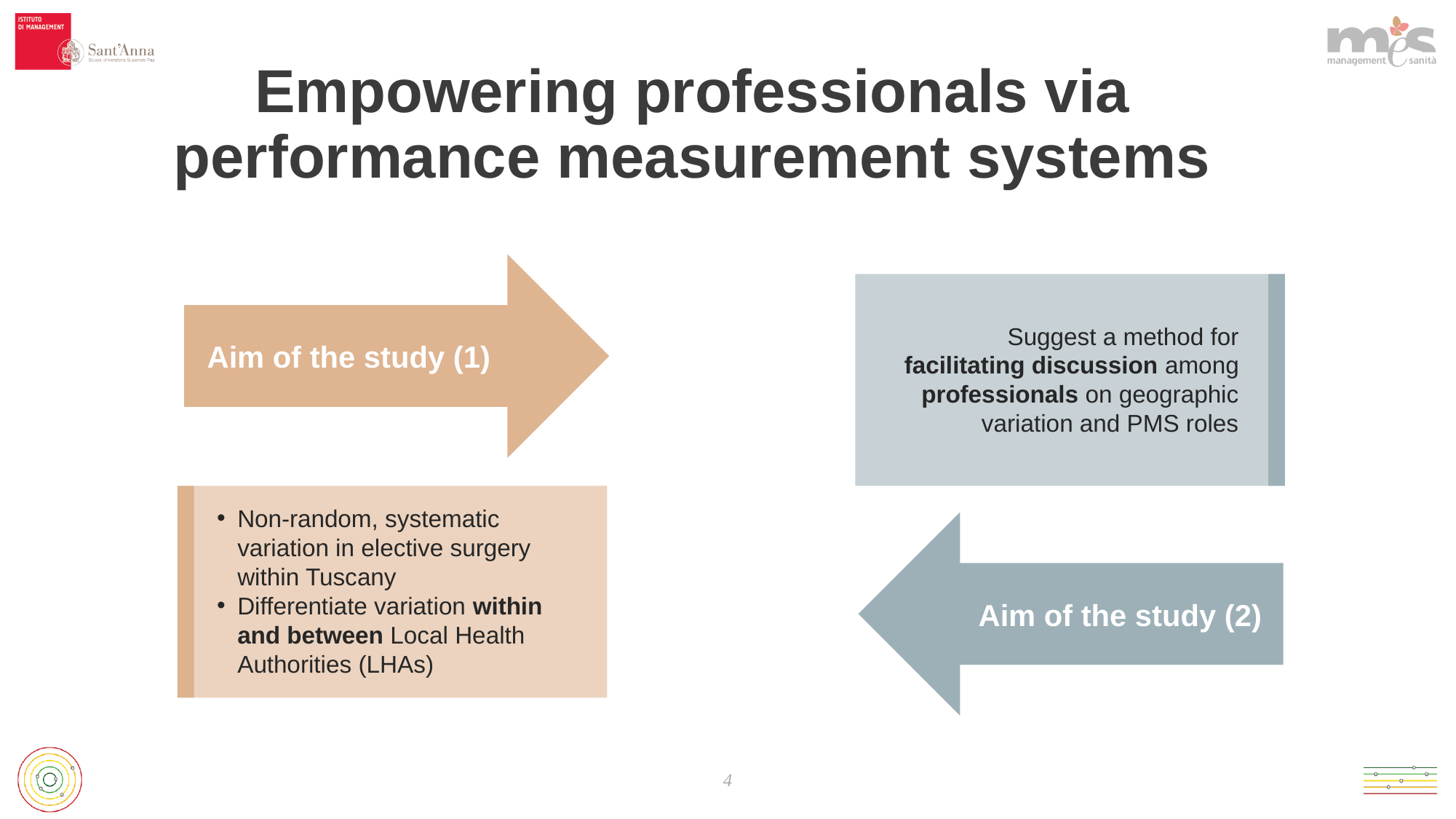

# Empowering professionals via performance measurement systems

Aim of the study (1)

Suggest a method for facilitating discussion among professionals on geographic variation and PMS roles

Non-random, systematic variation in elective surgery within Tuscany
Differentiate variation within and between Local Health Authorities (LHAs)

Aim of the study (2)
4